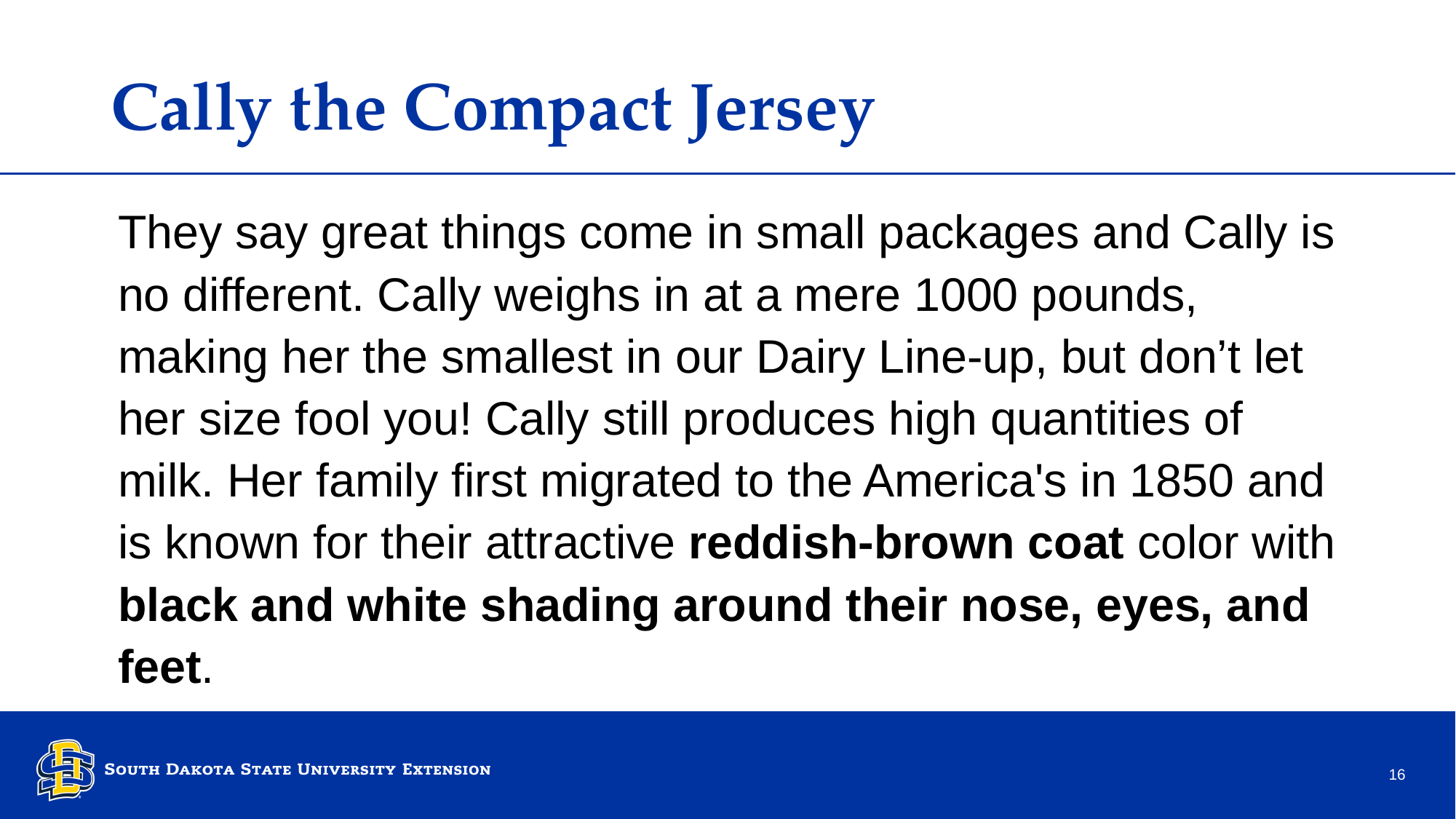

# Cally the Compact Jersey
They say great things come in small packages and Cally is no different. Cally weighs in at a mere 1000 pounds, making her the smallest in our Dairy Line-up, but don’t let her size fool you! Cally still produces high quantities of milk. Her family first migrated to the America's in 1850 and is known for their attractive reddish-brown coat color with black and white shading around their nose, eyes, and feet.